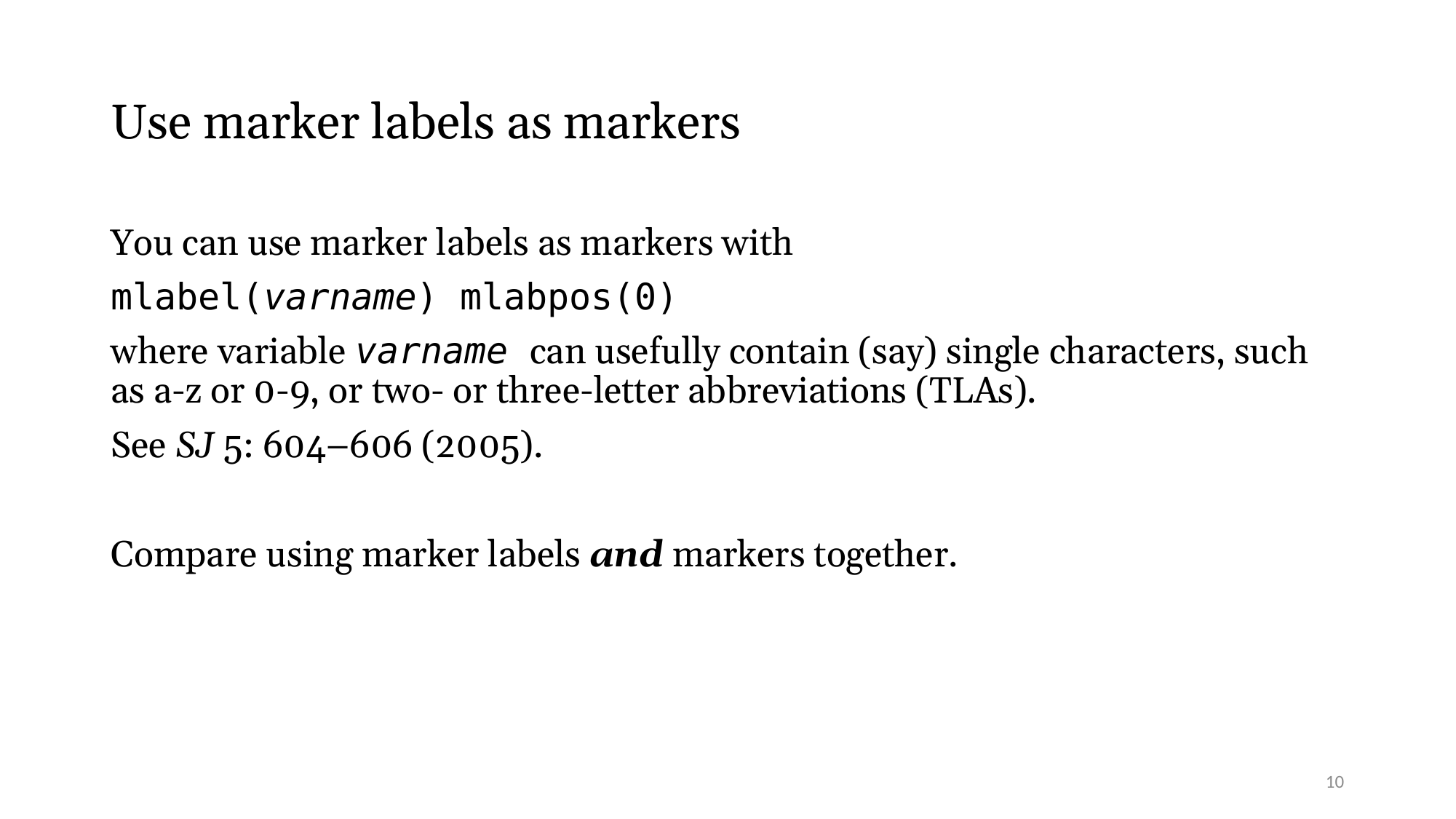

# Use marker labels as markers
You can use marker labels as markers with
mlabel(varname) mlabpos(0)
where variable varname can usefully contain (say) single characters, such as a-z or 0-9, or two- or three-letter abbreviations (TLAs).
See SJ 5: 604–606 (2005).

Compare using marker labels and markers together.
10